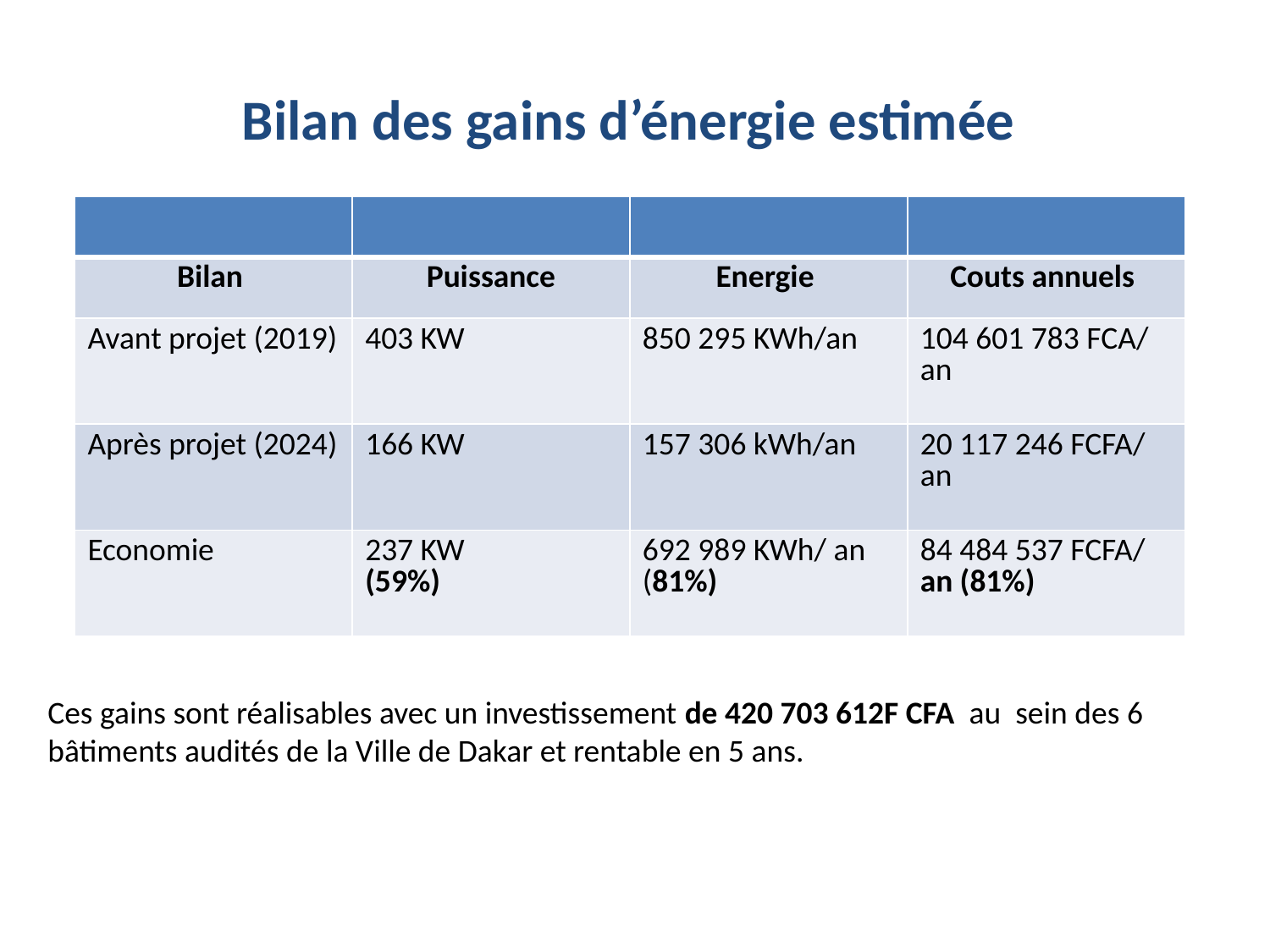

# Bilan des gains d’énergie estimée
|  |  |  |  |
| --- | --- | --- | --- |
| Bilan | Puissance | Energie | Couts annuels |
| Avant projet (2019) | 403 KW | 850 295 KWh/an | 104 601 783 FCA/ an |
| Après projet (2024) | 166 KW | 157 306 kWh/an | 20 117 246 FCFA/ an |
| Economie | 237 KW (59%) | 692 989 KWh/ an (81%) | 84 484 537 FCFA/ an (81%) |
Ces gains sont réalisables avec un investissement de 420 703 612F CFA  au  sein des 6 bâtiments audités de la Ville de Dakar et rentable en 5 ans.